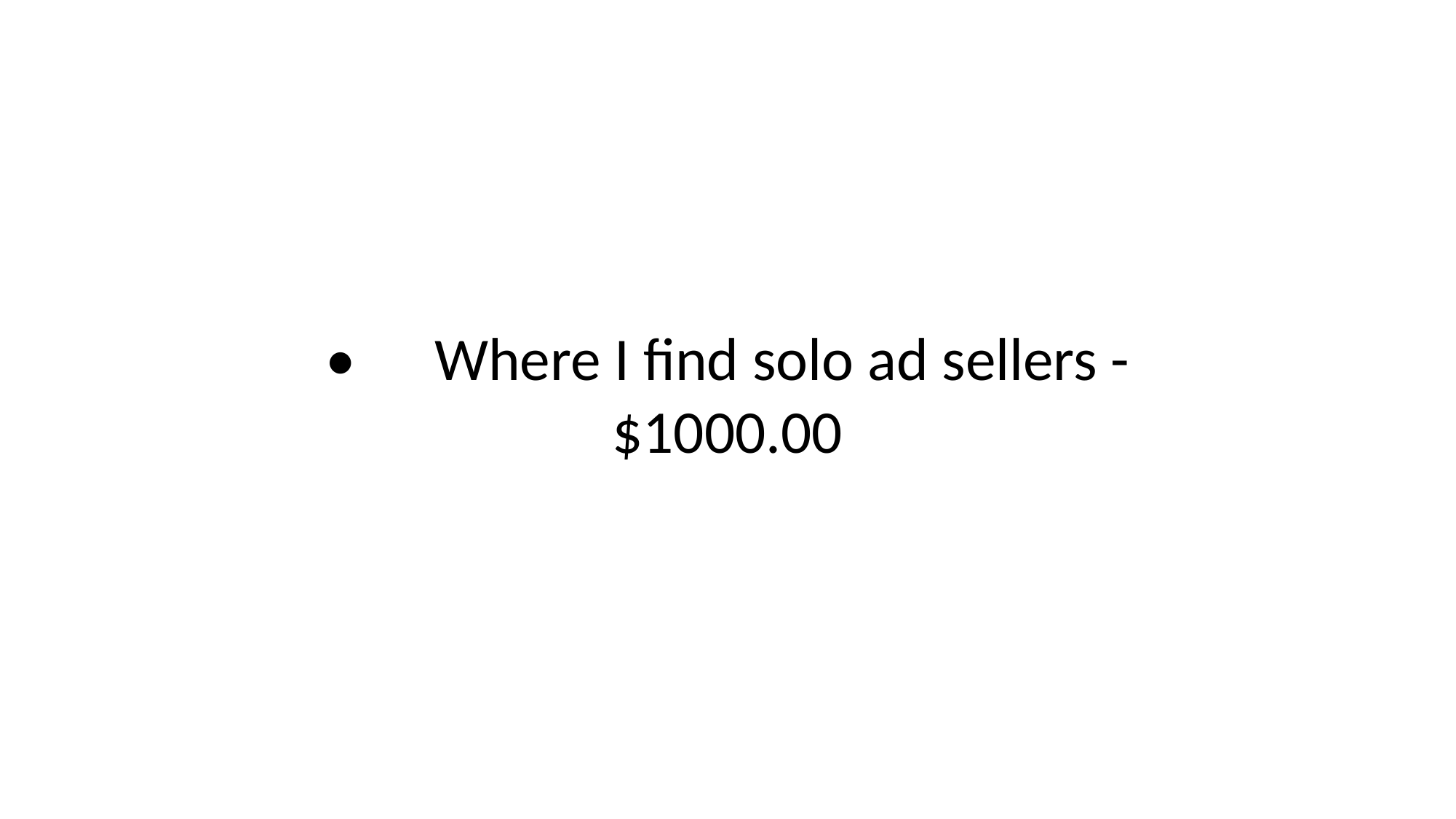

•	Where I find solo ad sellers - $1000.00